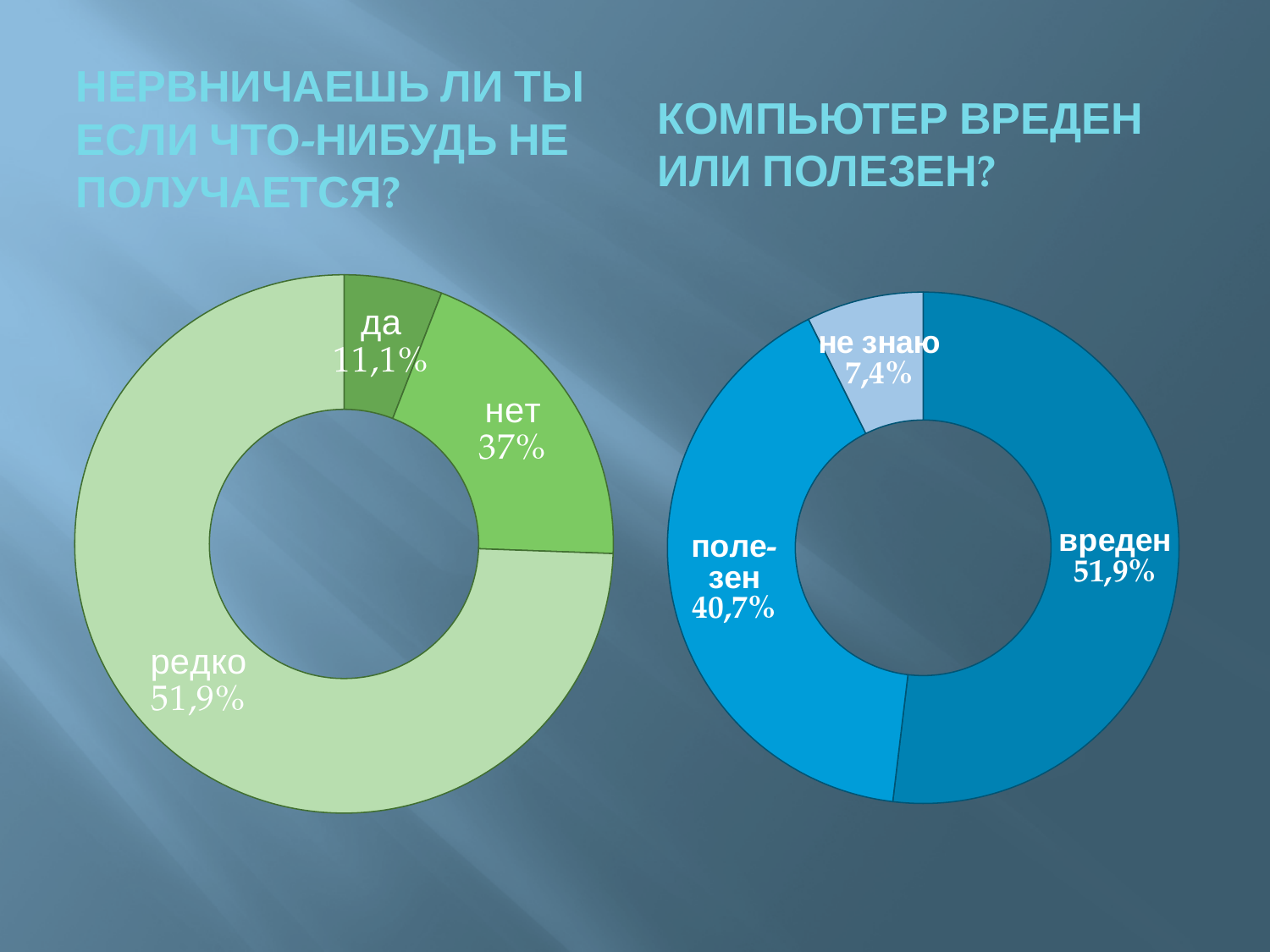

#
Нервничаешь ли ты если что-нибудь не получается?
Компьютер вреден или полезен?

### Chart

| Category | Продажи |
|---|---|
| да | 0.111 |
| нет | 0.37000000000000033 |
| редко | 1.4 |

### Chart

| Category | Продажи |
|---|---|
| вреден | 0.519 |
| полезен | 0.4070000000000001 |
| не знаю | 0.074 |